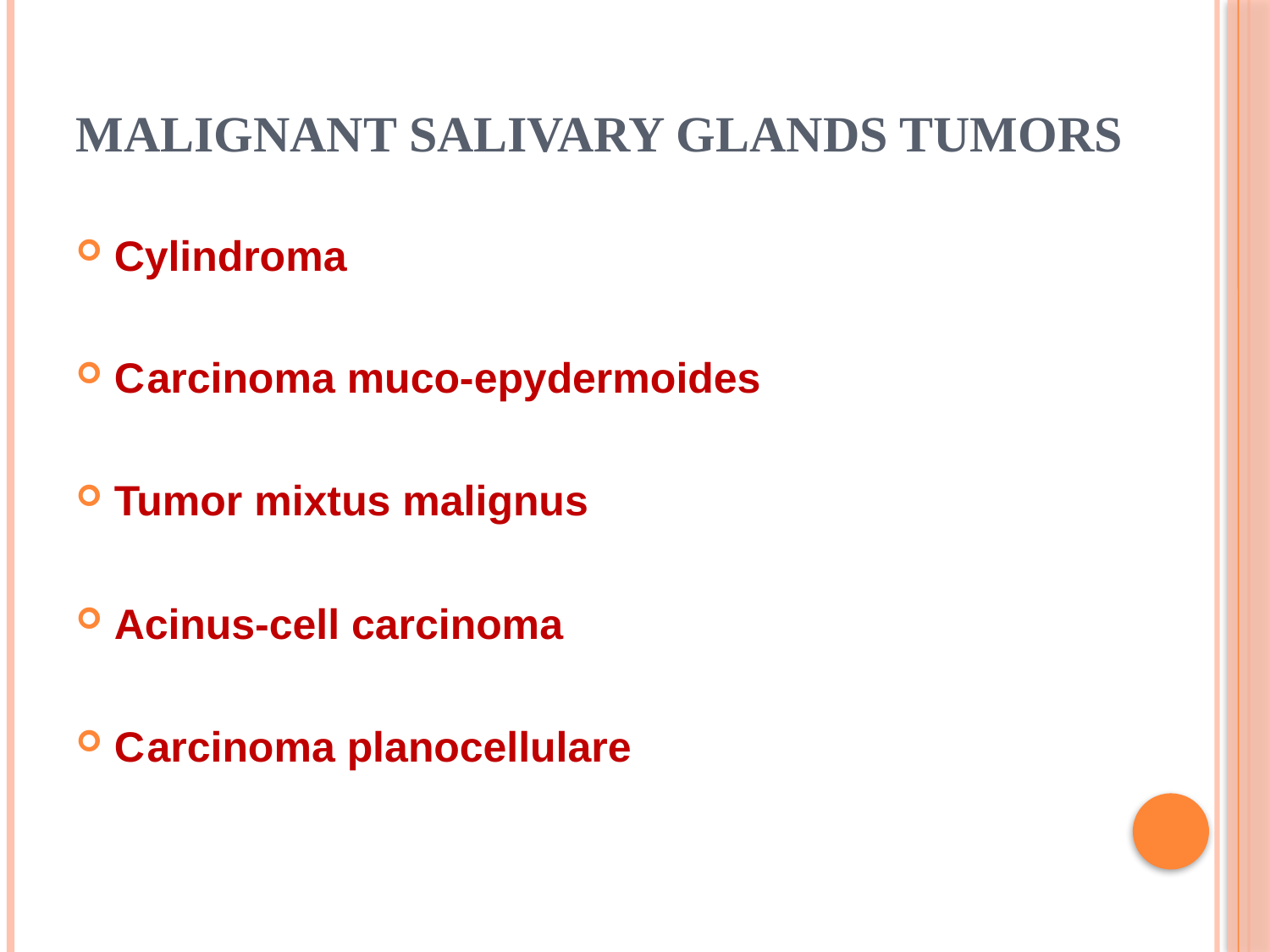

# malignant salivary glands tumors
Cylindroma

Carcinoma muco-epydermoides

Tumor mixtus malignus

Acinus-cell carcinoma

Carcinoma planocellulare